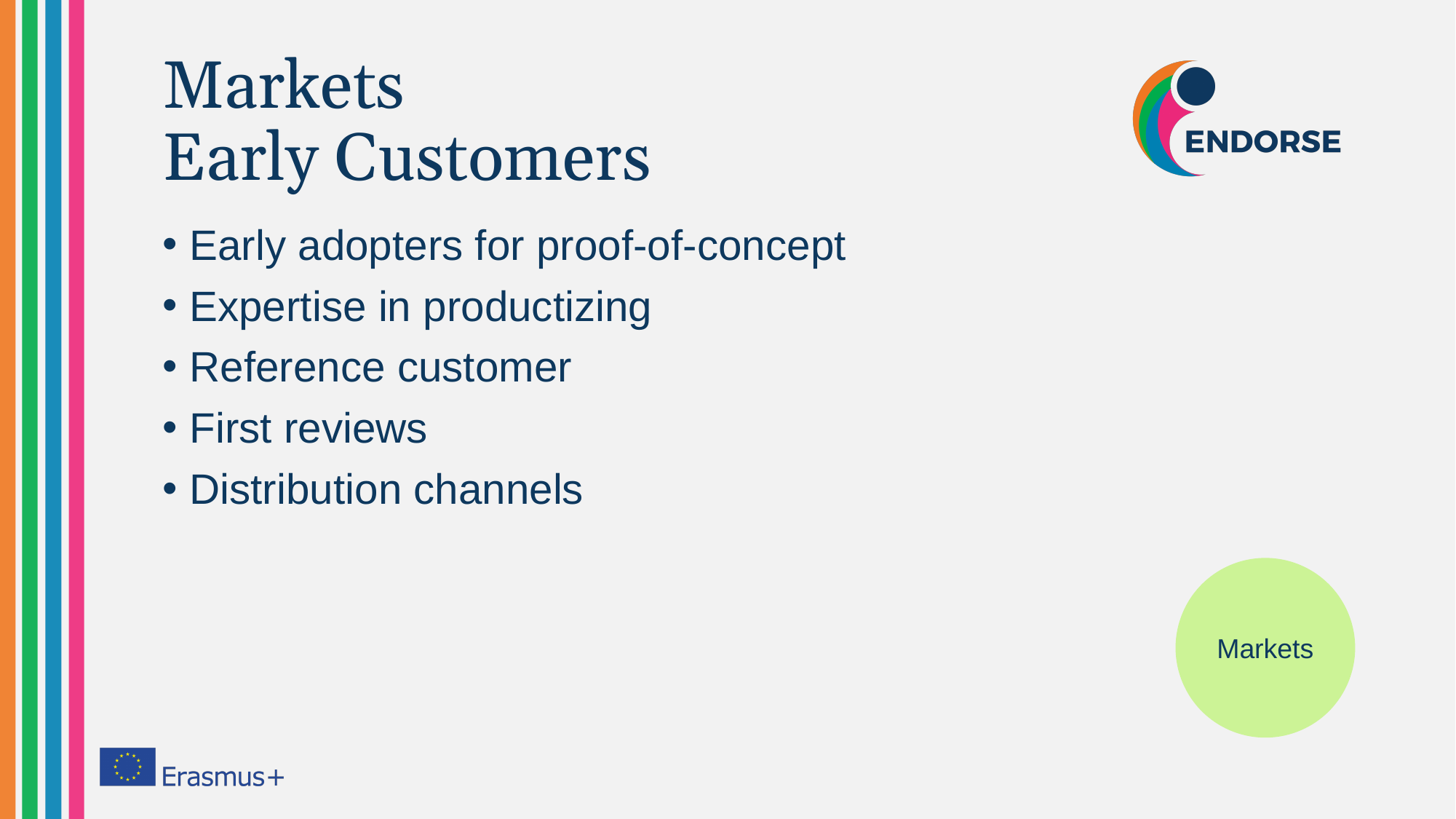

# Markets Early Customers
Early adopters for proof-of-concept
Expertise in productizing
Reference customer
First reviews
Distribution channels
Markets